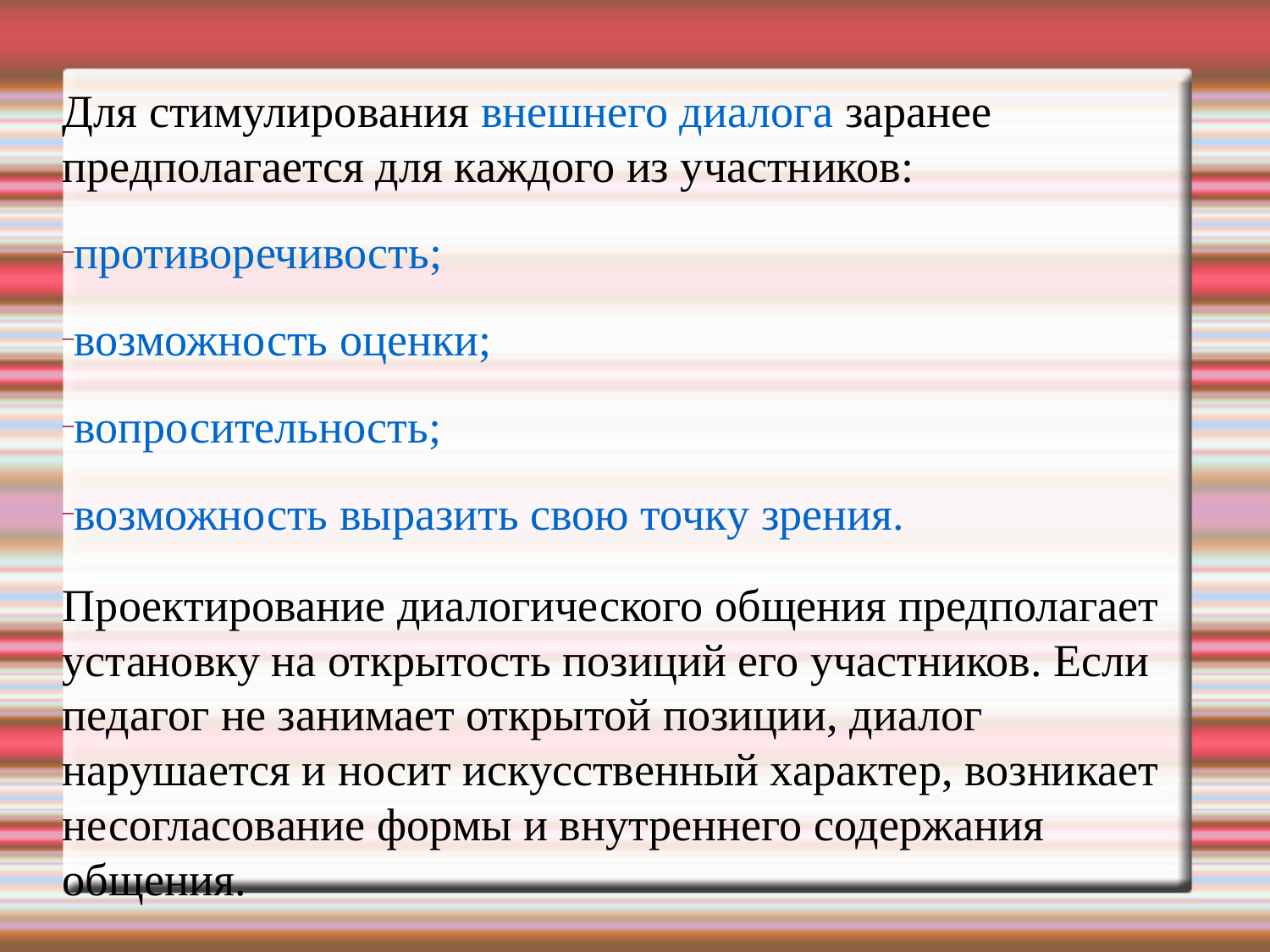

Для стимулирования внешнего диалога заранее предполагается для каждого из участников:
противоречивость;
возможность оценки;
вопросительность;
возможность выразить свою точку зрения.
Проектирование диалогического общения предполагает установку на открытость позиций его участников. Если педагог не занимает открытой позиции, диалог нарушается и носит искусственный характер, возникает несогласование формы и внутреннего содержания общения.